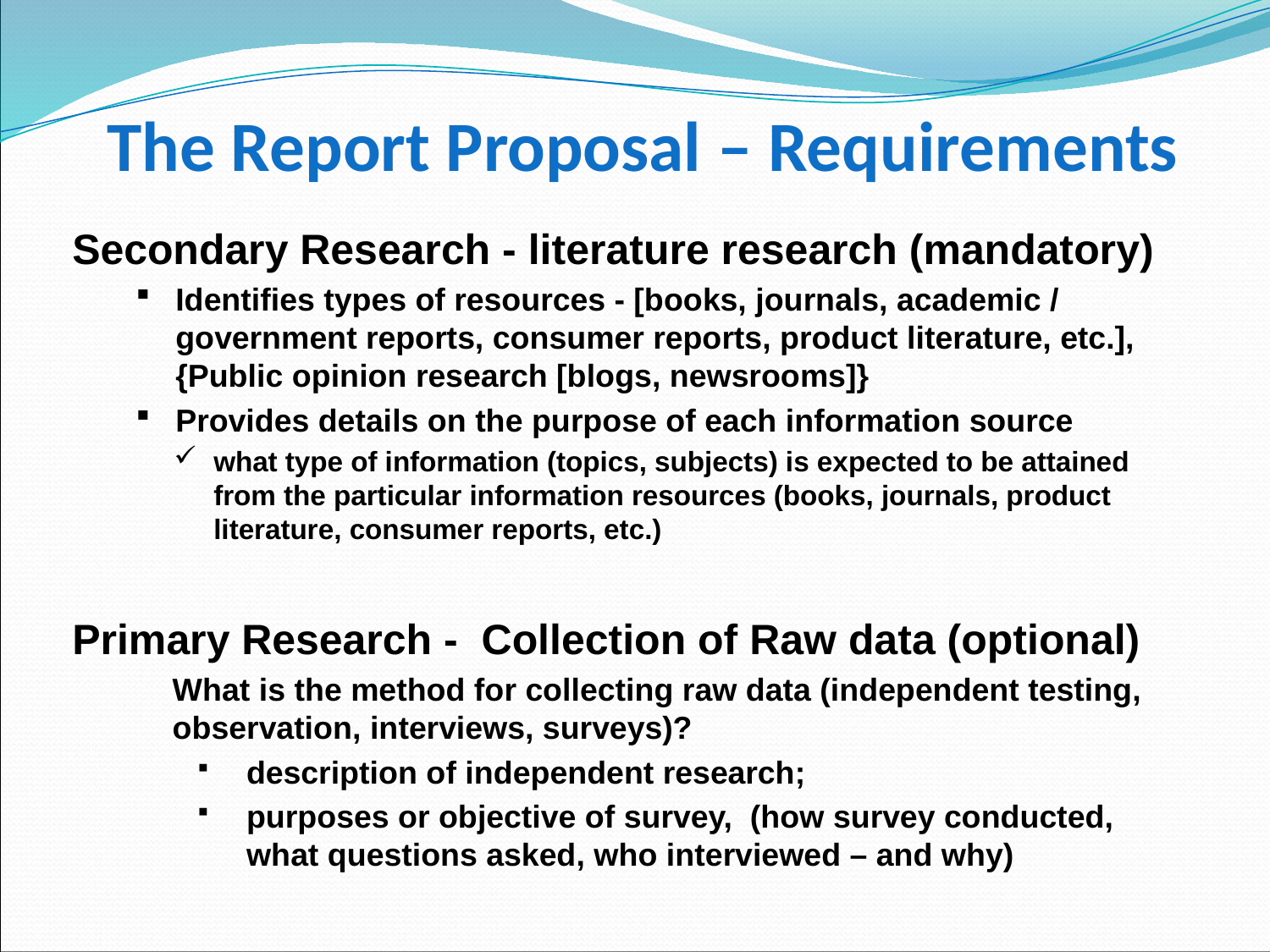

The Report Proposal – Requirements
Secondary Research - literature research (mandatory)
Identifies types of resources - [books, journals, academic / government reports, consumer reports, product literature, etc.], {Public opinion research [blogs, newsrooms]}
Provides details on the purpose of each information source
what type of information (topics, subjects) is expected to be attained from the particular information resources (books, journals, product literature, consumer reports, etc.)

Primary Research -  Collection of Raw data (optional)
What is the method for collecting raw data (independent testing, observation, interviews, surveys)?
description of independent research;
purposes or objective of survey,  (how survey conducted, what questions asked, who interviewed – and why)